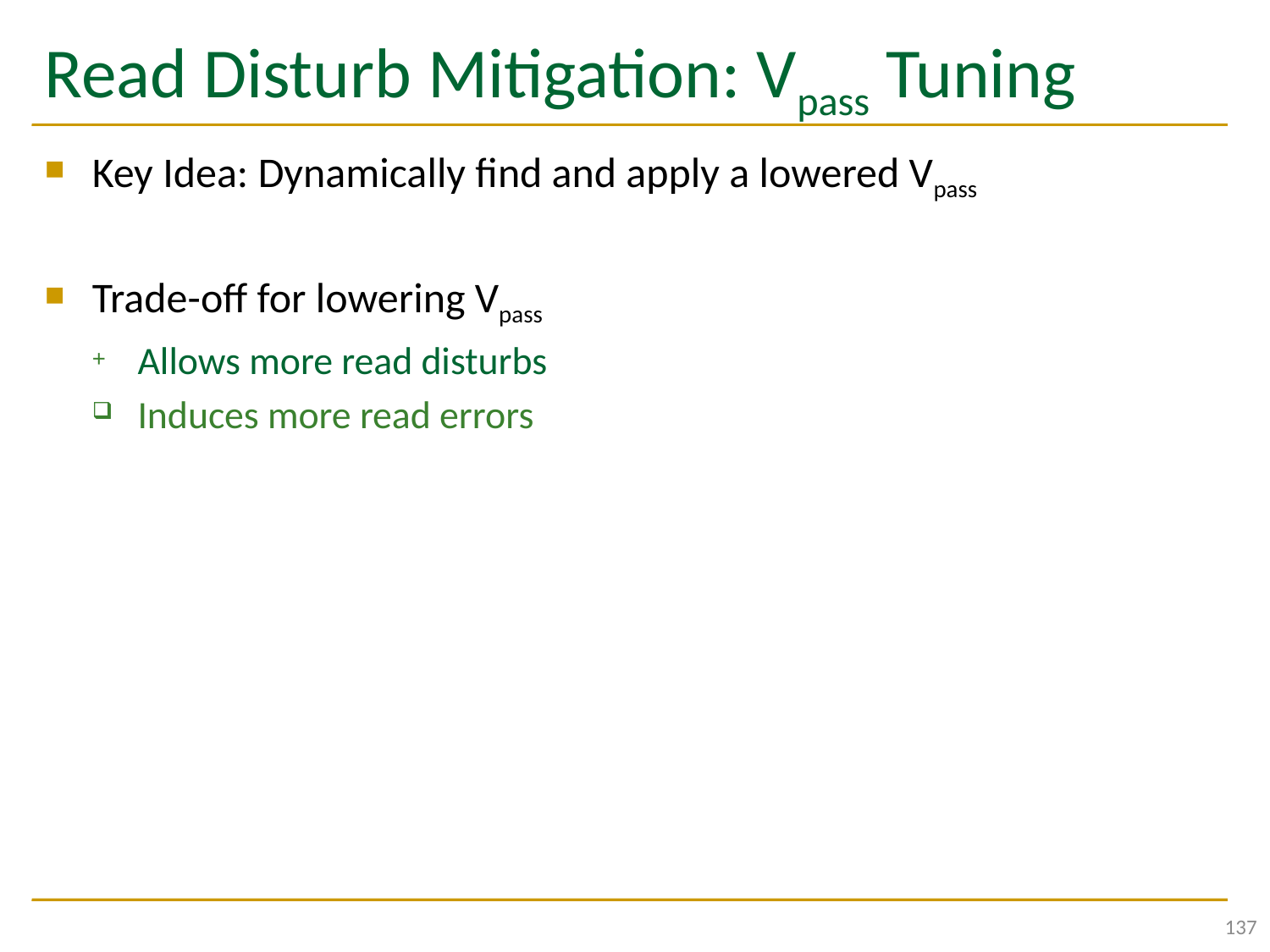

# Read Disturb Mitigation: Vpass Tuning
Key Idea: Dynamically find and apply a lowered Vpass

Trade-off for lowering Vpass
Allows more read disturbs
Induces more read errors
137